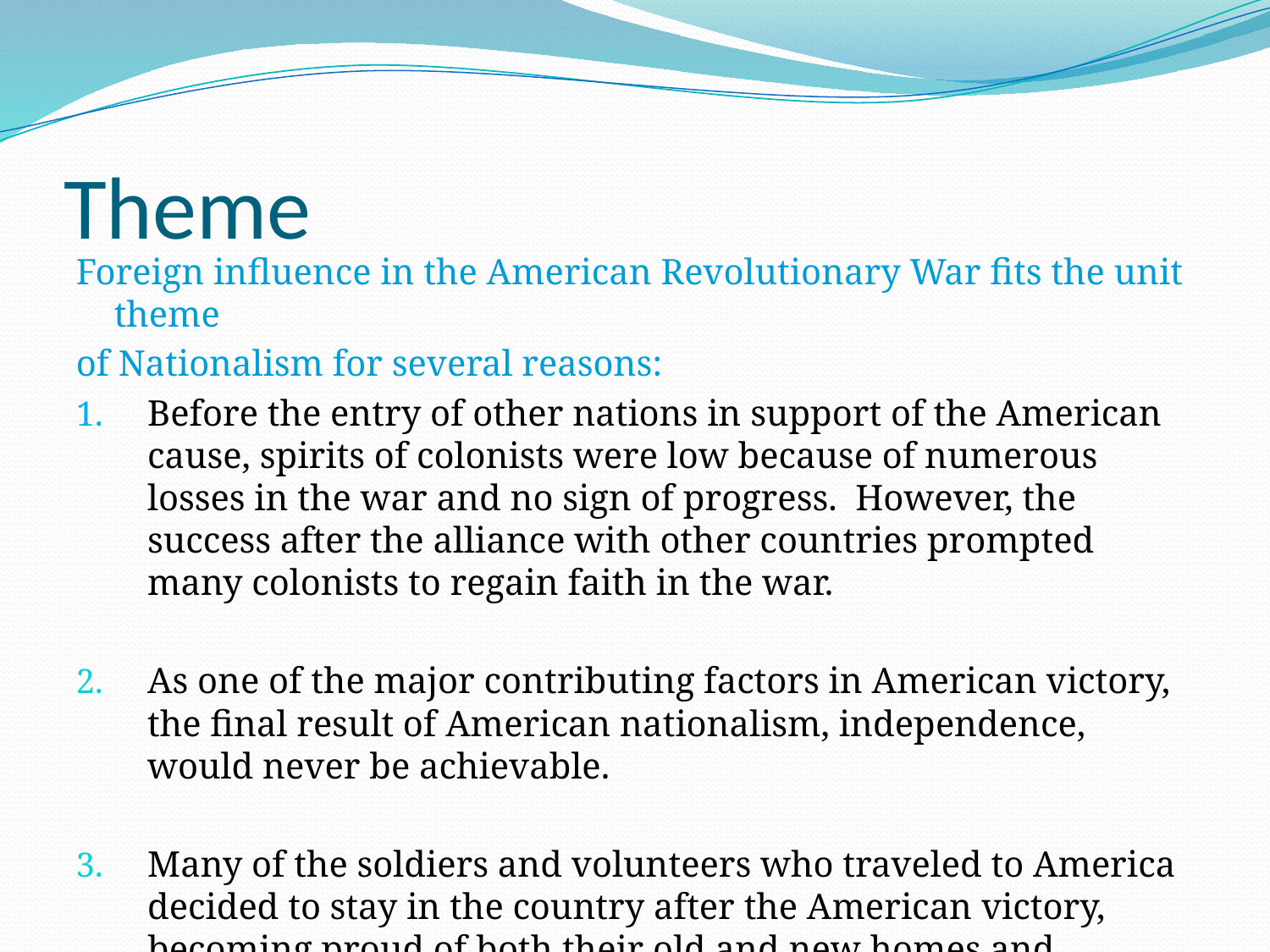

# Theme
Foreign influence in the American Revolutionary War fits the unit theme
of Nationalism for several reasons:
Before the entry of other nations in support of the American cause, spirits of colonists were low because of numerous losses in the war and no sign of progress.  However, the success after the alliance with other countries prompted many colonists to regain faith in the war.

As one of the major contributing factors in American victory, the final result of American nationalism, independence, would never be achievable.

Many of the soldiers and volunteers who traveled to America decided to stay in the country after the American victory, becoming proud of both their old and new homes and fighting in future American wars.